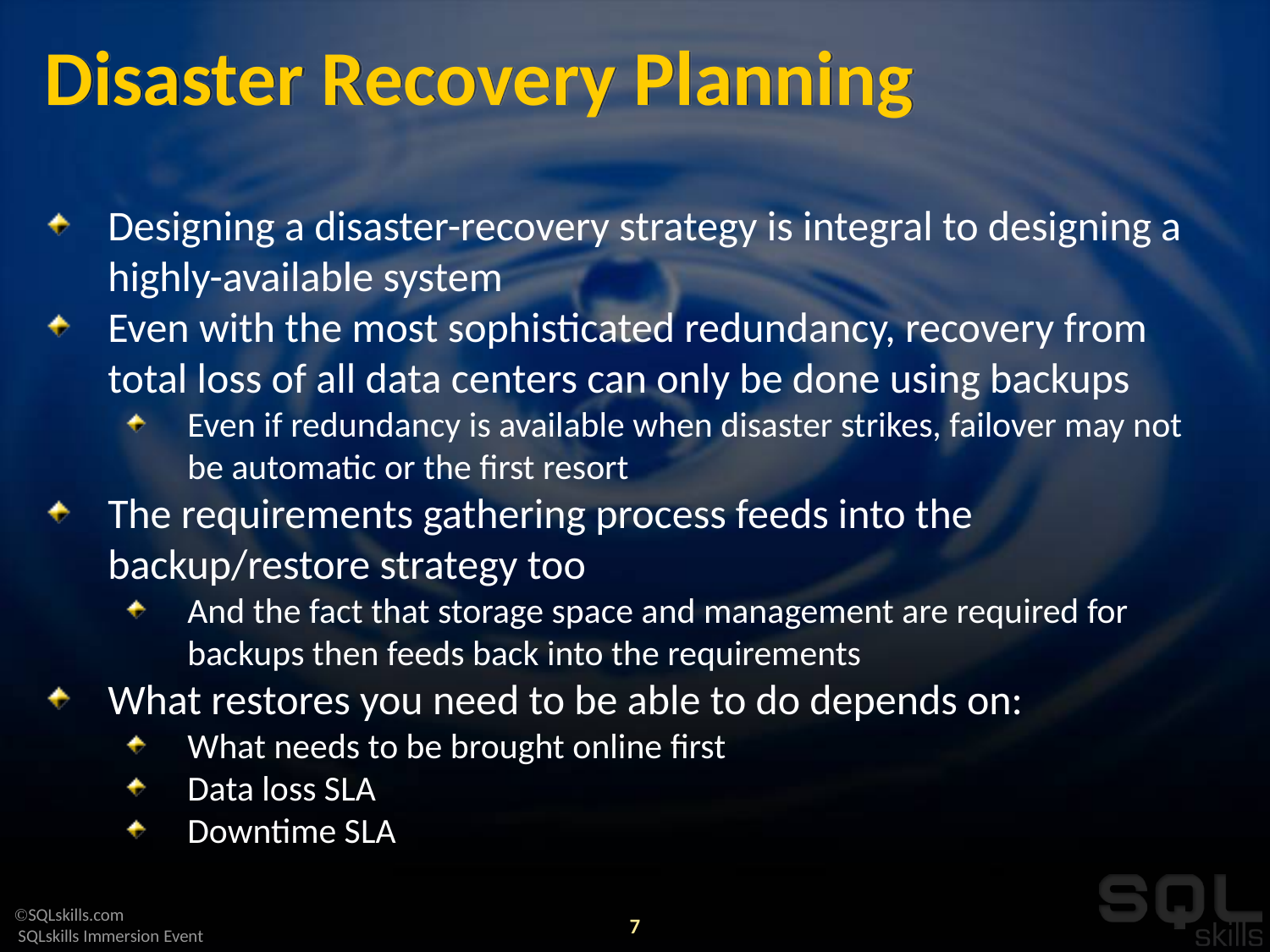

# Disaster Recovery Planning
Designing a disaster-recovery strategy is integral to designing a highly-available system
Even with the most sophisticated redundancy, recovery from total loss of all data centers can only be done using backups
Even if redundancy is available when disaster strikes, failover may not be automatic or the first resort
The requirements gathering process feeds into the backup/restore strategy too
And the fact that storage space and management are required for backups then feeds back into the requirements
What restores you need to be able to do depends on:
What needs to be brought online first
Data loss SLA
Downtime SLA
7